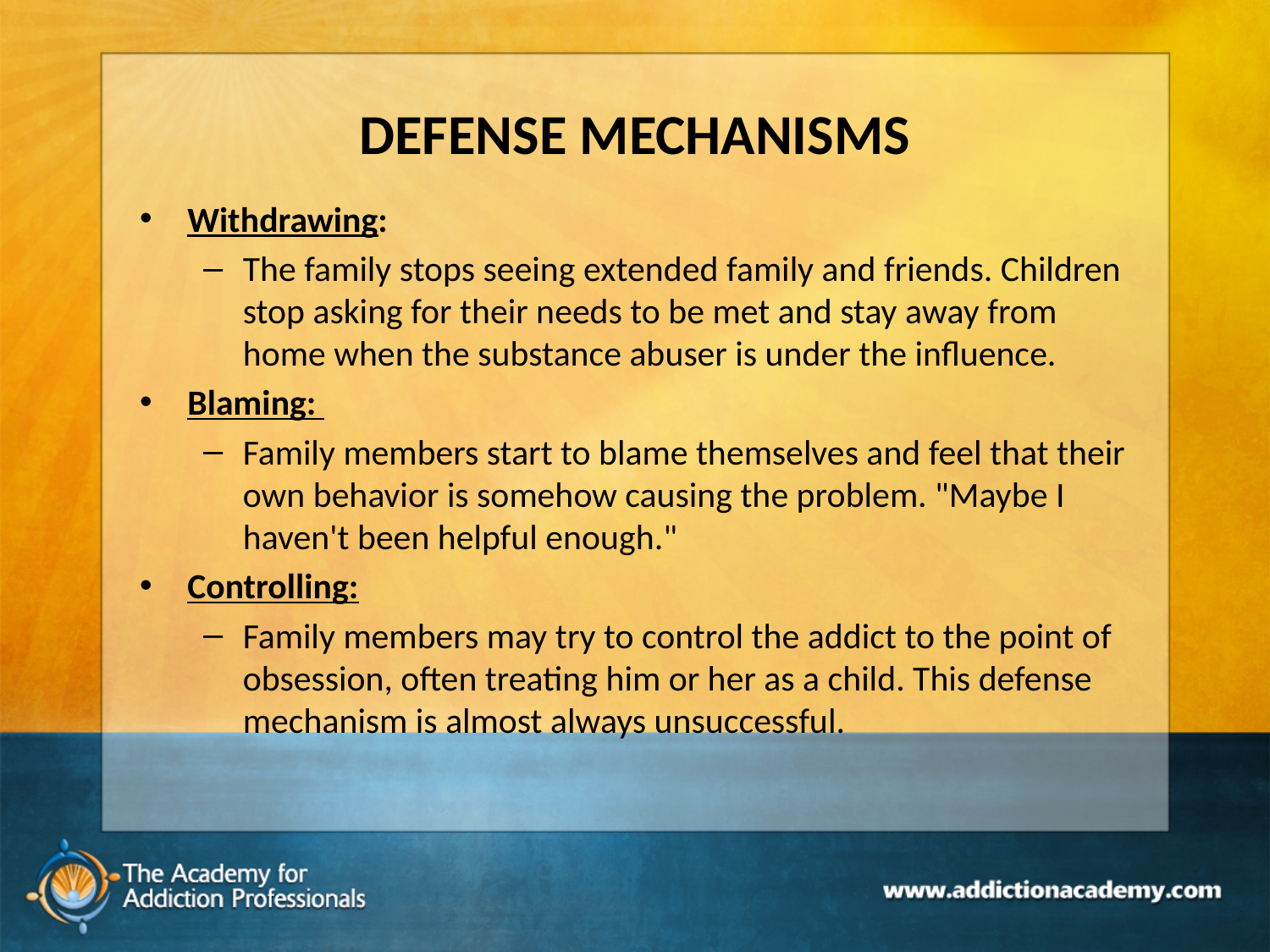

# DEFENSE MECHANISMS
Withdrawing:
The family stops seeing extended family and friends. Children stop asking for their needs to be met and stay away from home when the substance abuser is under the influence.
Blaming:
Family members start to blame themselves and feel that their own behavior is somehow causing the problem. "Maybe I haven't been helpful enough."
Controlling:
Family members may try to control the addict to the point of obsession, often treating him or her as a child. This defense mechanism is almost always unsuccessful.